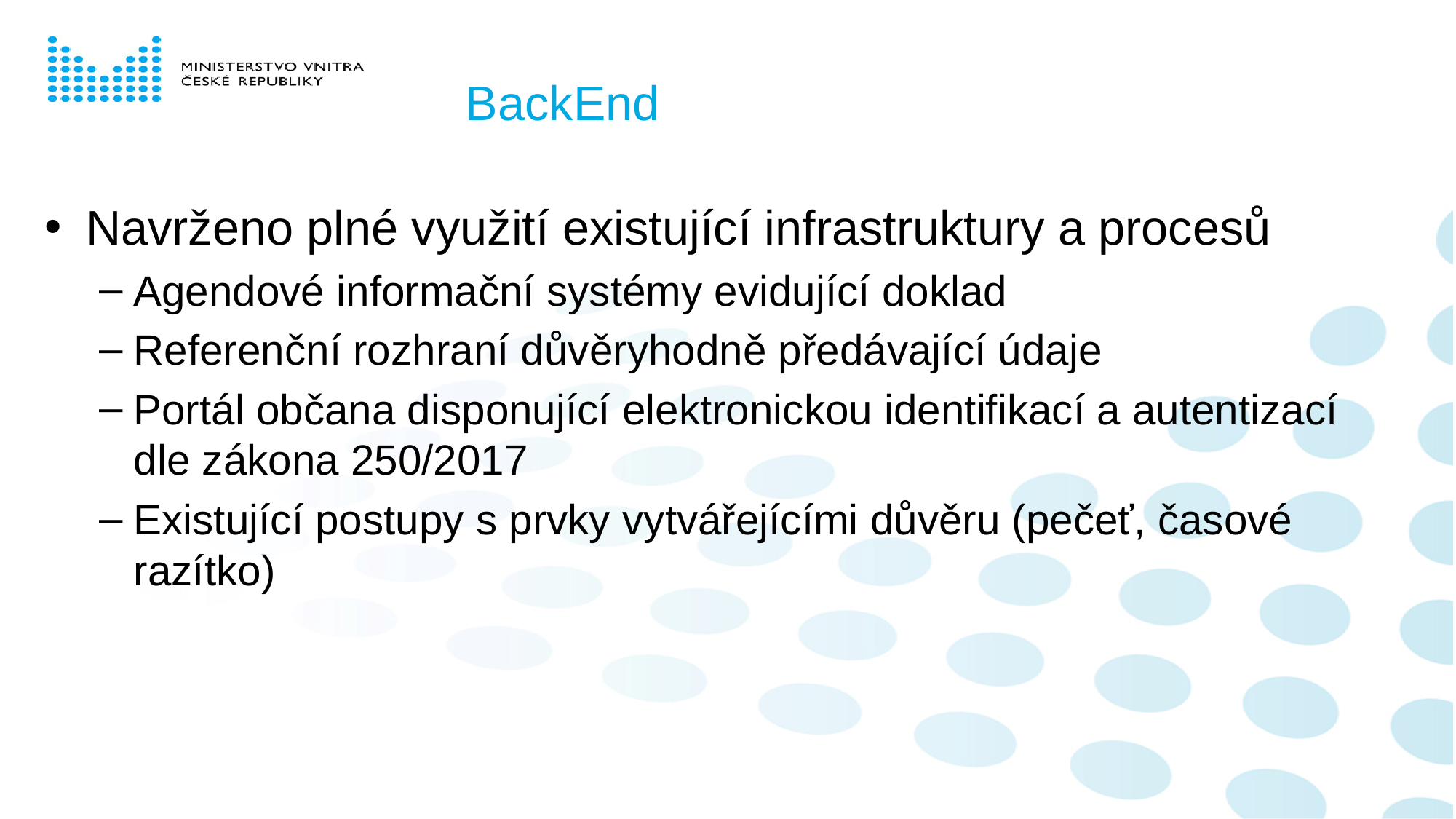

# BackEnd
Navrženo plné využití existující infrastruktury a procesů
Agendové informační systémy evidující doklad
Referenční rozhraní důvěryhodně předávající údaje
Portál občana disponující elektronickou identifikací a autentizací dle zákona 250/2017
Existující postupy s prvky vytvářejícími důvěru (pečeť, časové razítko)